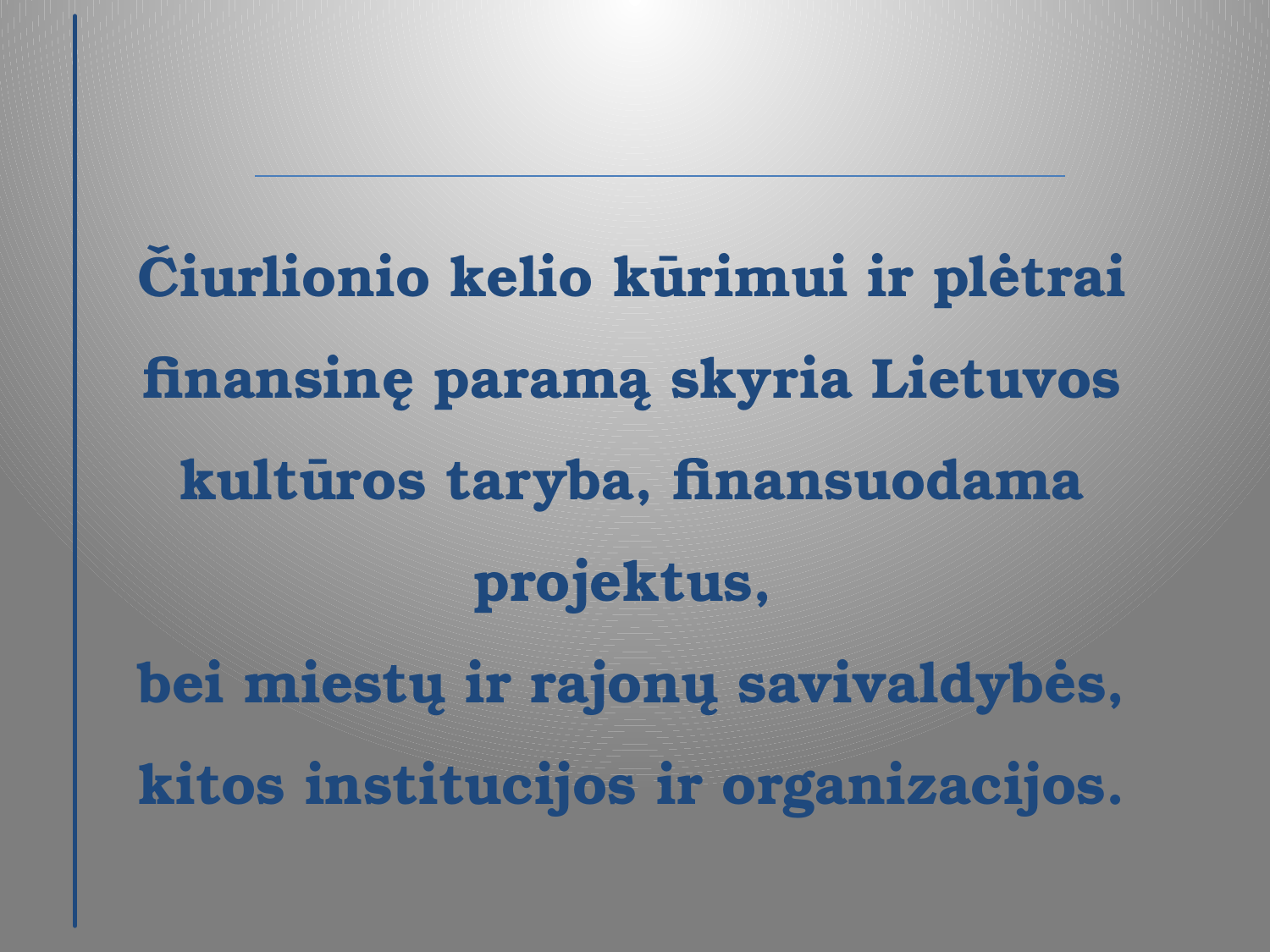

# Čiurlionio kelio kūrimui ir plėtrai finansinę paramą skyria Lietuvos kultūros taryba, finansuodama projektus, bei miestų ir rajonų savivaldybės, kitos institucijos ir organizacijos.